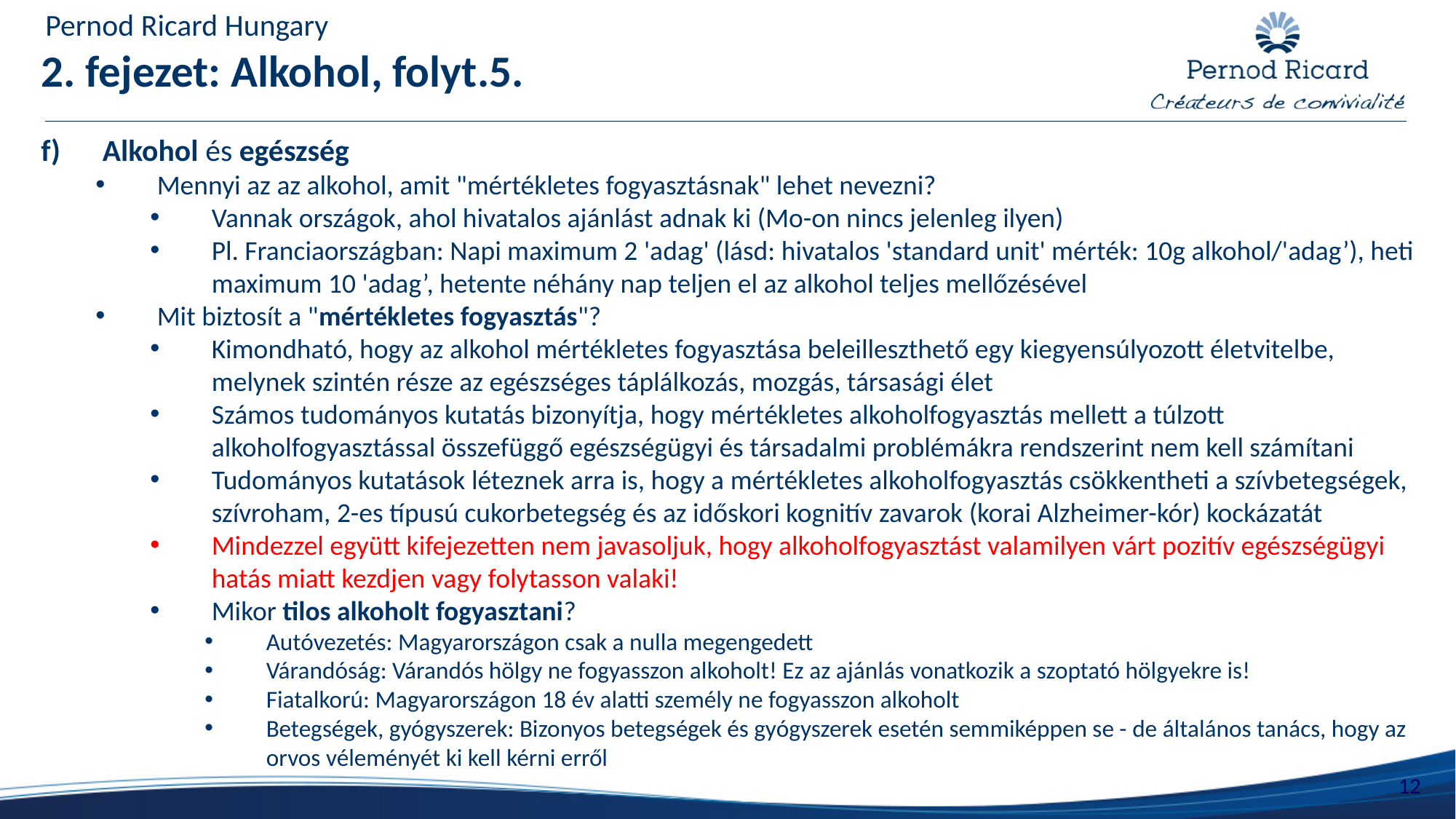

Pernod Ricard Hungary
# 2. fejezet: Alkohol, folyt.5.
Alkohol és egészség
Mennyi az az alkohol, amit "mértékletes fogyasztásnak" lehet nevezni?
Vannak országok, ahol hivatalos ajánlást adnak ki (Mo-on nincs jelenleg ilyen)
Pl. Franciaországban: Napi maximum 2 'adag' (lásd: hivatalos 'standard unit' mérték: 10g alkohol/'adag’), heti maximum 10 'adag’, hetente néhány nap teljen el az alkohol teljes mellőzésével
Mit biztosít a "mértékletes fogyasztás"?
Kimondható, hogy az alkohol mértékletes fogyasztása beleilleszthető egy kiegyensúlyozott életvitelbe, melynek szintén része az egészséges táplálkozás, mozgás, társasági élet
Számos tudományos kutatás bizonyítja, hogy mértékletes alkoholfogyasztás mellett a túlzott alkoholfogyasztással összefüggő egészségügyi és társadalmi problémákra rendszerint nem kell számítani
Tudományos kutatások léteznek arra is, hogy a mértékletes alkoholfogyasztás csökkentheti a szívbetegségek, szívroham, 2-es típusú cukorbetegség és az időskori kognitív zavarok (korai Alzheimer-kór) kockázatát
Mindezzel együtt kifejezetten nem javasoljuk, hogy alkoholfogyasztást valamilyen várt pozitív egészségügyi hatás miatt kezdjen vagy folytasson valaki!
Mikor tilos alkoholt fogyasztani?
Autóvezetés: Magyarországon csak a nulla megengedett
Várandóság: Várandós hölgy ne fogyasszon alkoholt! Ez az ajánlás vonatkozik a szoptató hölgyekre is!
Fiatalkorú: Magyarországon 18 év alatti személy ne fogyasszon alkoholt
Betegségek, gyógyszerek: Bizonyos betegségek és gyógyszerek esetén semmiképpen se - de általános tanács, hogy az orvos véleményét ki kell kérni erről
12
12